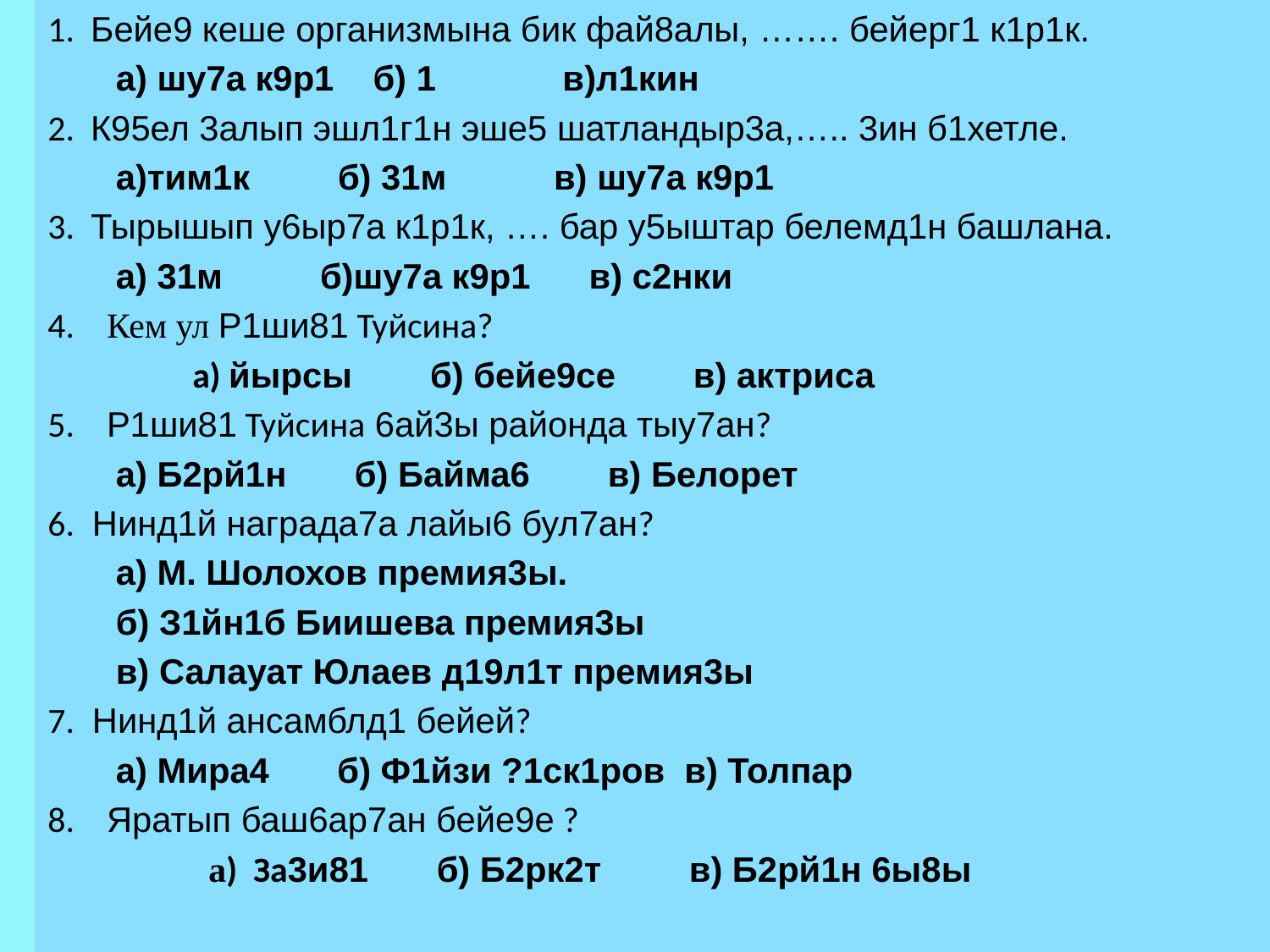

1.  Бейе9 кеше организмына бик фай8алы, ……. бейерг1 к1р1к.
       а) шу7а к9р1    б) 1             в)л1кин
2.  К95ел 3алып эшл1г1н эше5 шатландыр3а,….. 3ин б1хетле.
       а)тим1к         б) 31м           в) шу7а к9р1
3.  Тырышып у6ыр7а к1р1к, …. бар у5ыштар белемд1н башлана.
       а) 31м          б)шу7а к9р1      в) с2нки
4.    Кем ул Р1ши81 Туйсина?
                  а) йырсы        б) бейе9се        в) актриса
5.    Р1ши81 Туйсина 6ай3ы районда тыу7ан?
       а) Б2рй1н       б) Байма6        в) Белорет
6.  Нинд1й награда7а лайы6 бул7ан?
       а) М. Шолохов премия3ы.
       б) З1йн1б Биишева премия3ы
       в) Салауат Юлаев д19л1т премия3ы
7.  Нинд1й ансамблд1 бейей?
       а) Мира4       б) Ф1йзи ?1ск1ров  в) Толпар
8.    Яратып баш6ар7ан бейе9е ?
                    а)  За3и81       б) Б2рк2т         в) Б2рй1н 6ы8ы

#